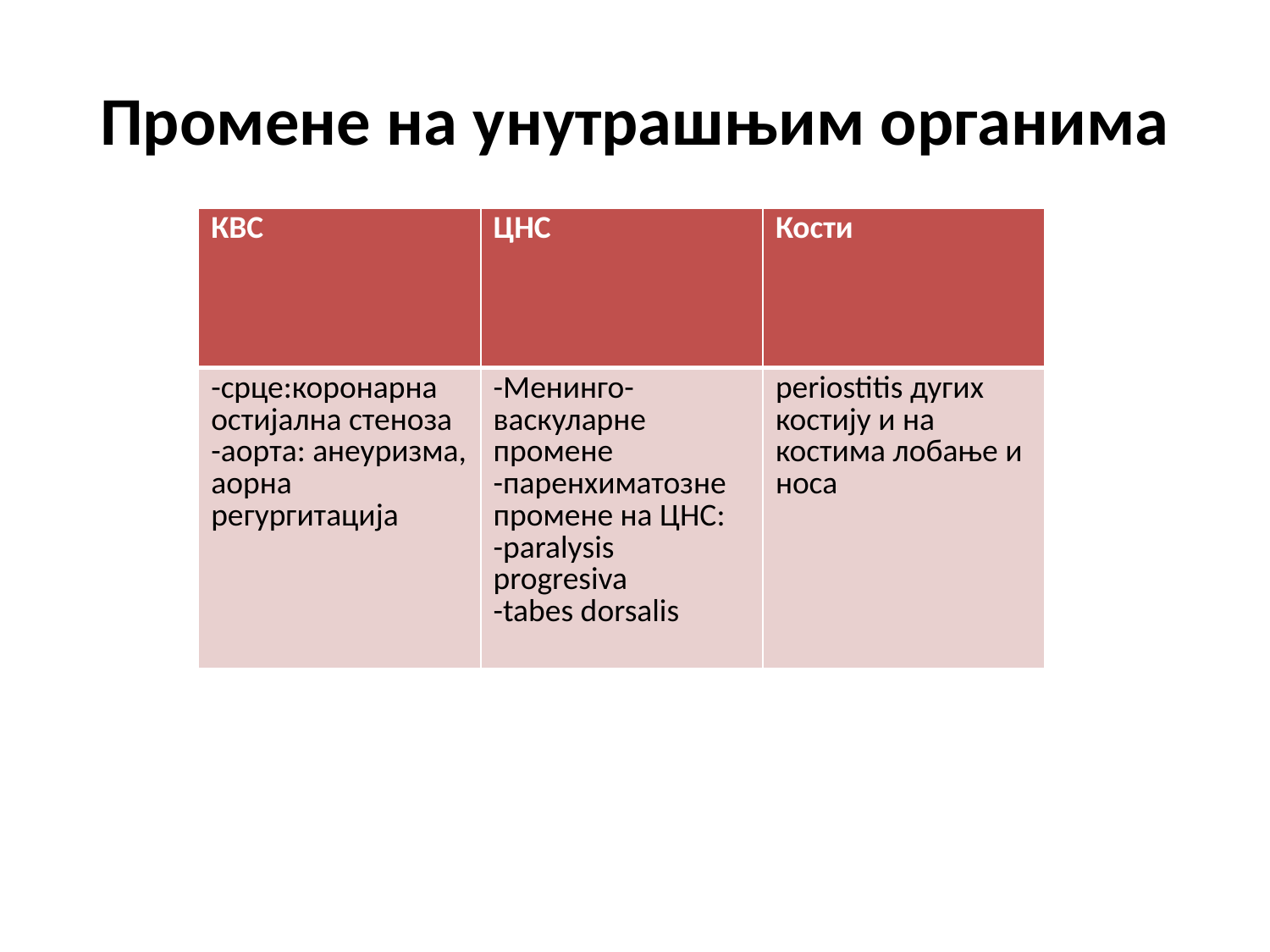

# Промене на унутрашњим органима
| КВС | ЦНС | Кости |
| --- | --- | --- |
| -срце:коронарна остијална стеноза -аорта: анеуризма, аорна регургитација | -Менинго-васкуларне промене -паренхиматозне промене на ЦНС: -paralуsis progresiva -tabes dorsalis | periostitis дугих костију и на костима лобање и носа |